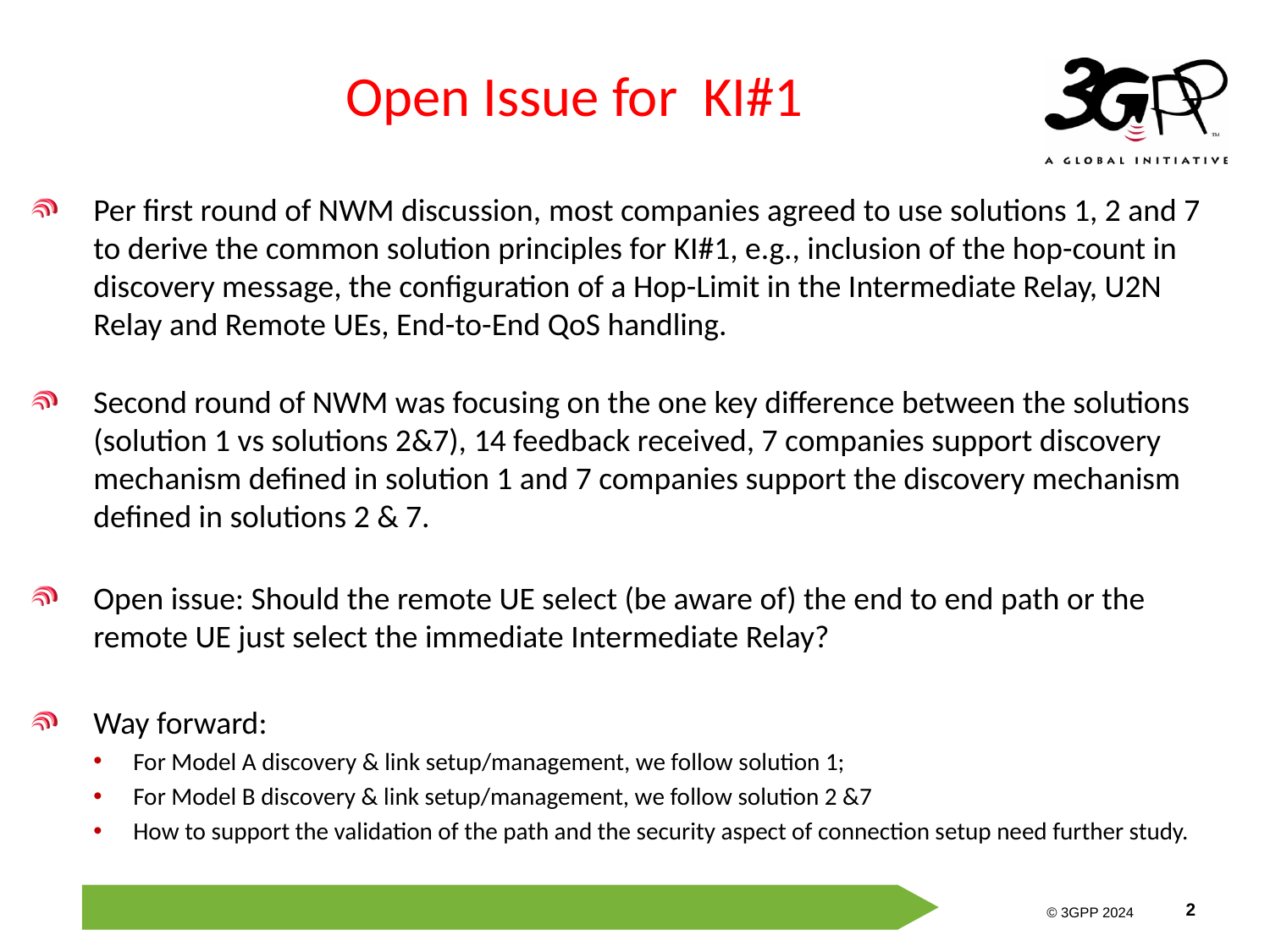

# Open Issue for  KI#1
Per first round of NWM discussion, most companies agreed to use solutions 1, 2 and 7 to derive the common solution principles for KI#1, e.g., inclusion of the hop-count in discovery message, the configuration of a Hop-Limit in the Intermediate Relay, U2N Relay and Remote UEs, End-to-End QoS handling.

Second round of NWM was focusing on the one key difference between the solutions (solution 1 vs solutions 2&7), 14 feedback received, 7 companies support discovery mechanism defined in solution 1 and 7 companies support the discovery mechanism defined in solutions 2 & 7.
Open issue: Should the remote UE select (be aware of) the end to end path or the remote UE just select the immediate Intermediate Relay?

Way forward:
For Model A discovery & link setup/management, we follow solution 1;
For Model B discovery & link setup/management, we follow solution 2 &7
How to support the validation of the path and the security aspect of connection setup need further study.